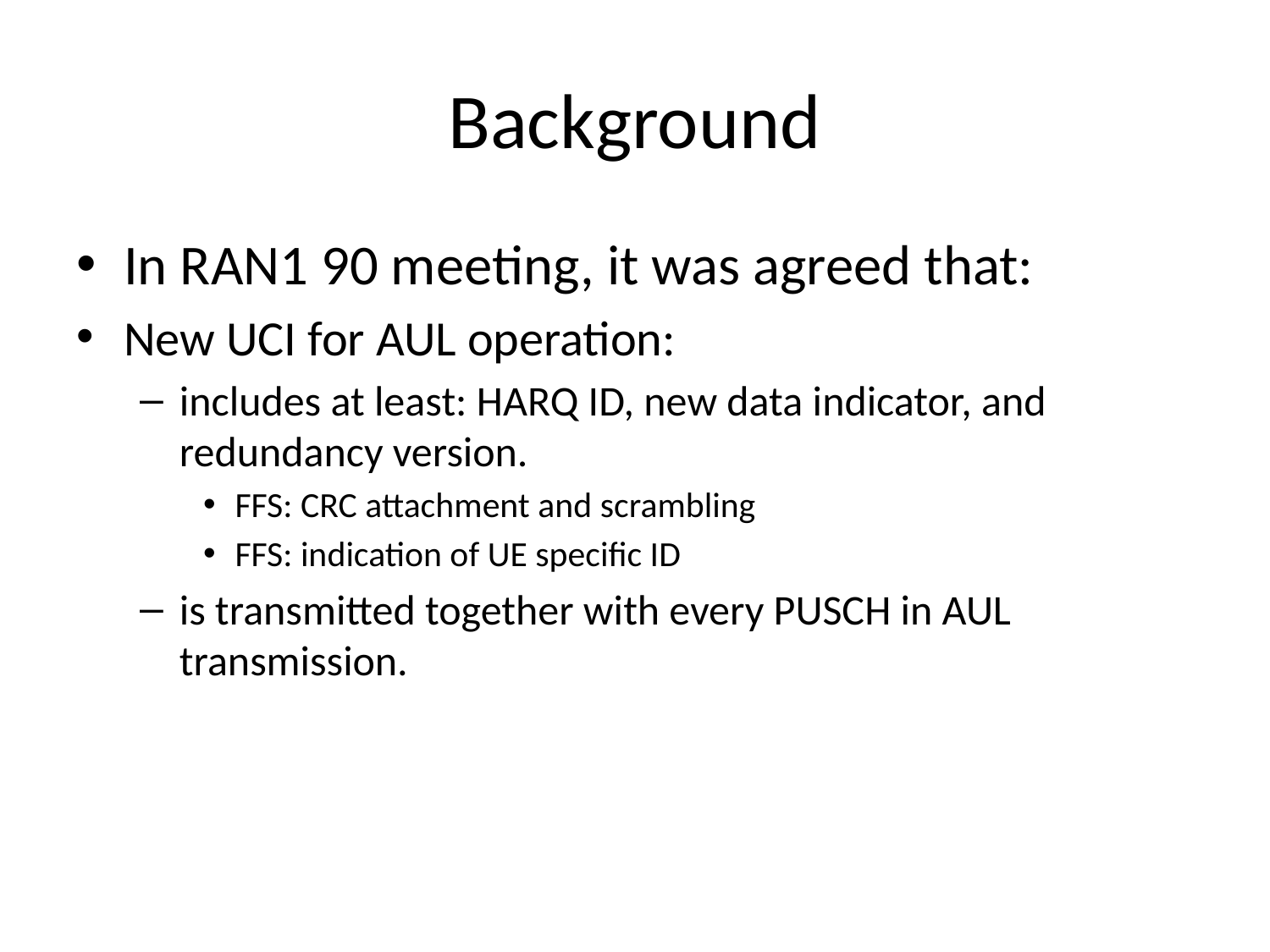

# Background
In RAN1 90 meeting, it was agreed that:
New UCI for AUL operation:
includes at least: HARQ ID, new data indicator, and redundancy version.
FFS: CRC attachment and scrambling
FFS: indication of UE specific ID
is transmitted together with every PUSCH in AUL transmission.